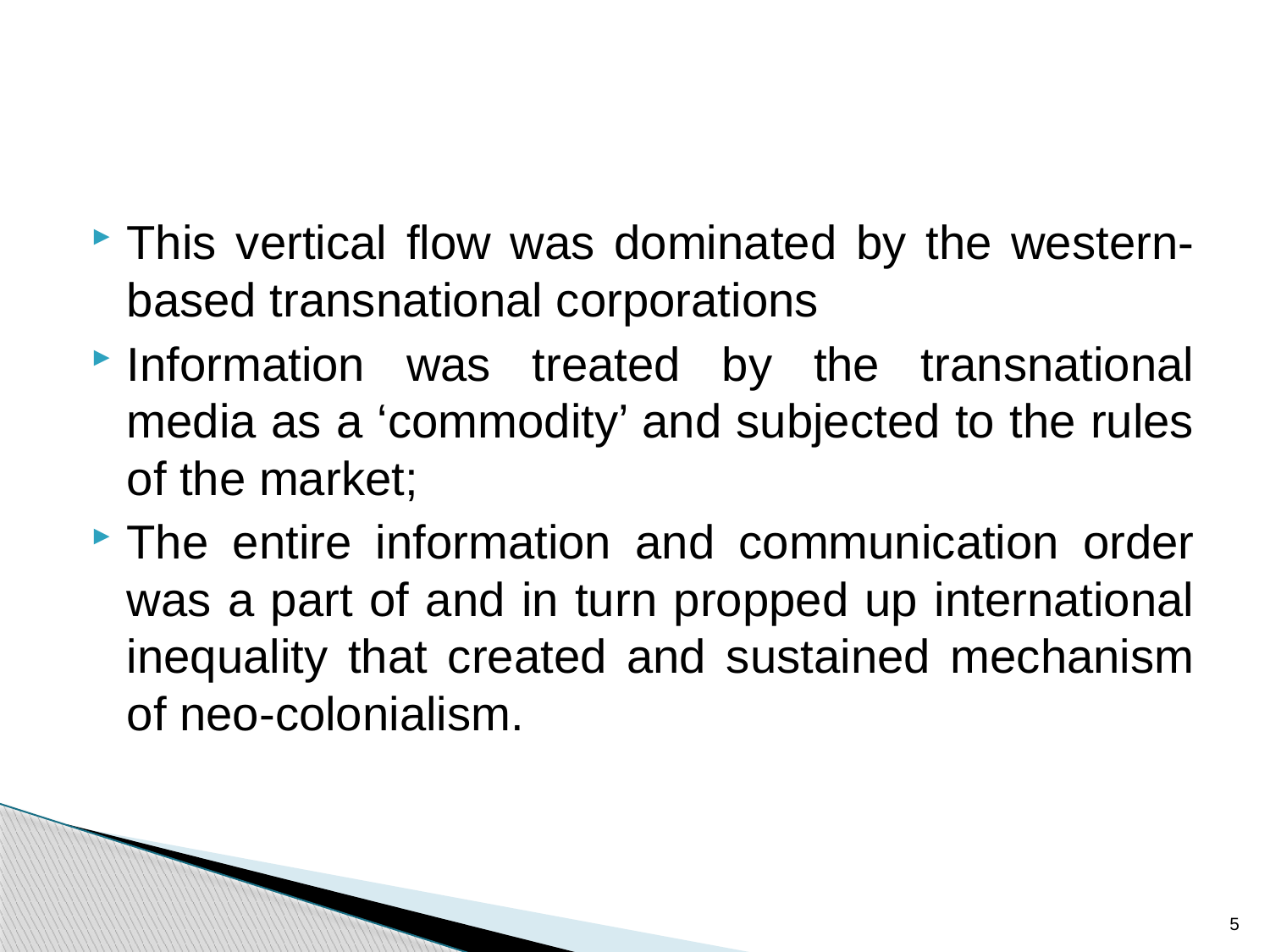

#
This vertical flow was dominated by the western-based transnational corporations
Information was treated by the transnational media as a ‘commodity’ and subjected to the rules of the market;
The entire information and communication order was a part of and in turn propped up international inequality that created and sustained mechanism of neo-colonialism.

5